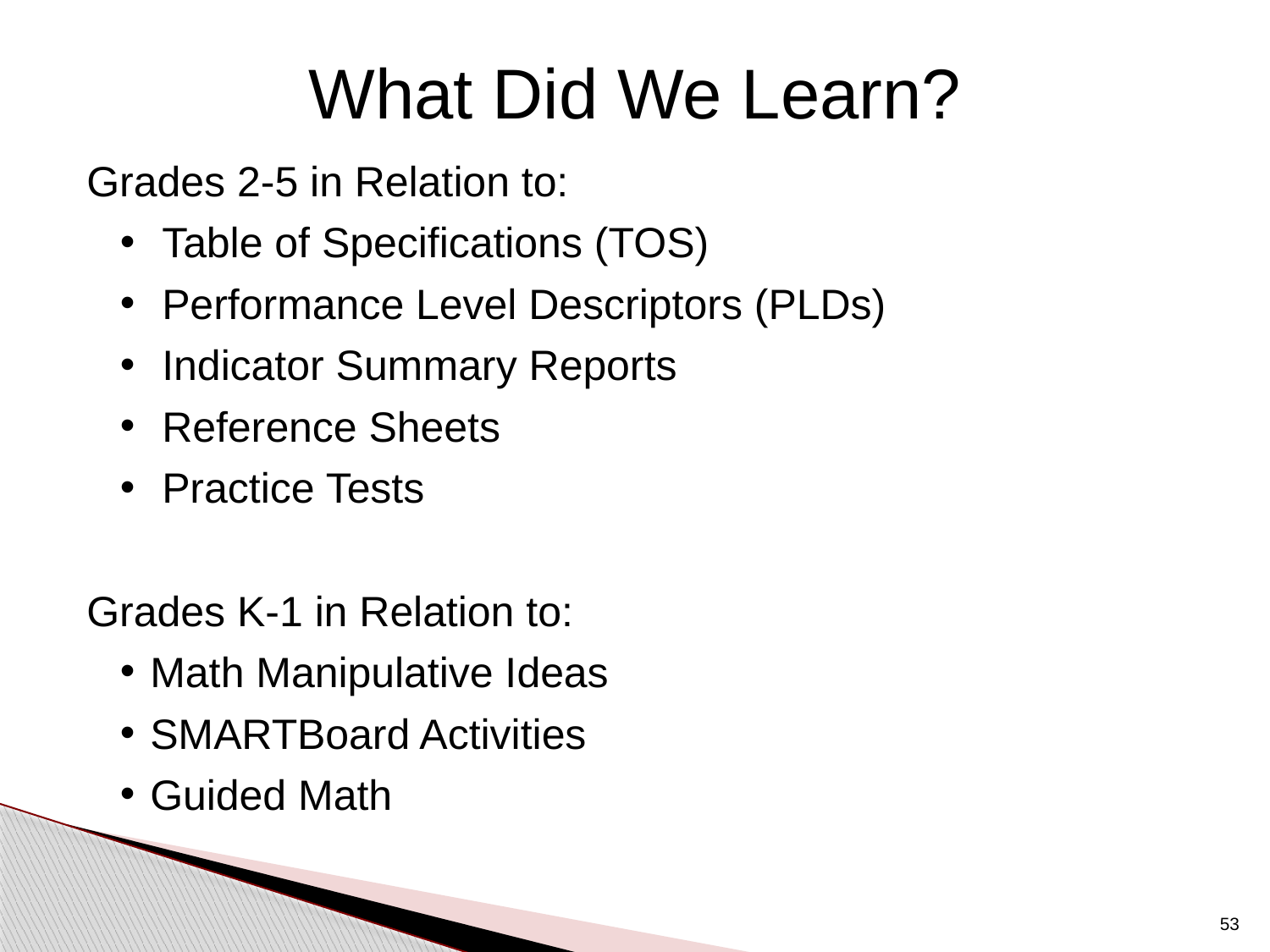

What Did We Learn?
Grades 2-5 in Relation to:
 Table of Specifications (TOS)
 Performance Level Descriptors (PLDs)
 Indicator Summary Reports
 Reference Sheets
 Practice Tests

Grades K-1 in Relation to:
Math Manipulative Ideas
SMARTBoard Activities
Guided Math
53